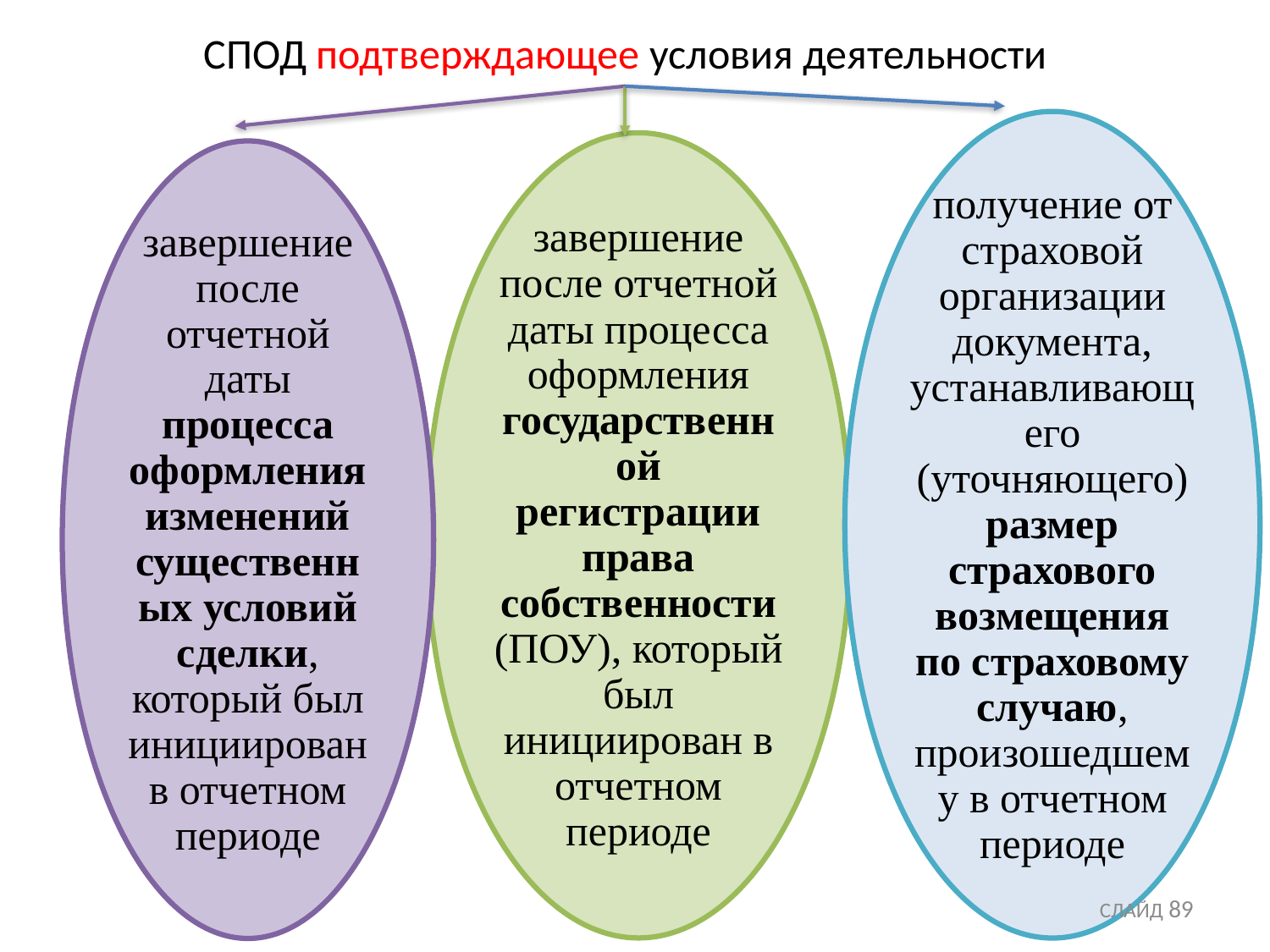

СПОД подтверждающее условия деятельности
завершение после отчетной даты процесса оформления государственной регистрации права собственности (ПОУ), который был инициирован в отчетном периоде
получение от страховой организации документа, устанавливающего (уточняющего) размер страхового возмещения по страховому случаю, произошедшему в отчетном периоде
завершение после отчетной даты процесса оформления изменений существенных условий сделки, который был инициирован в отчетном периоде
СЛАЙД 89